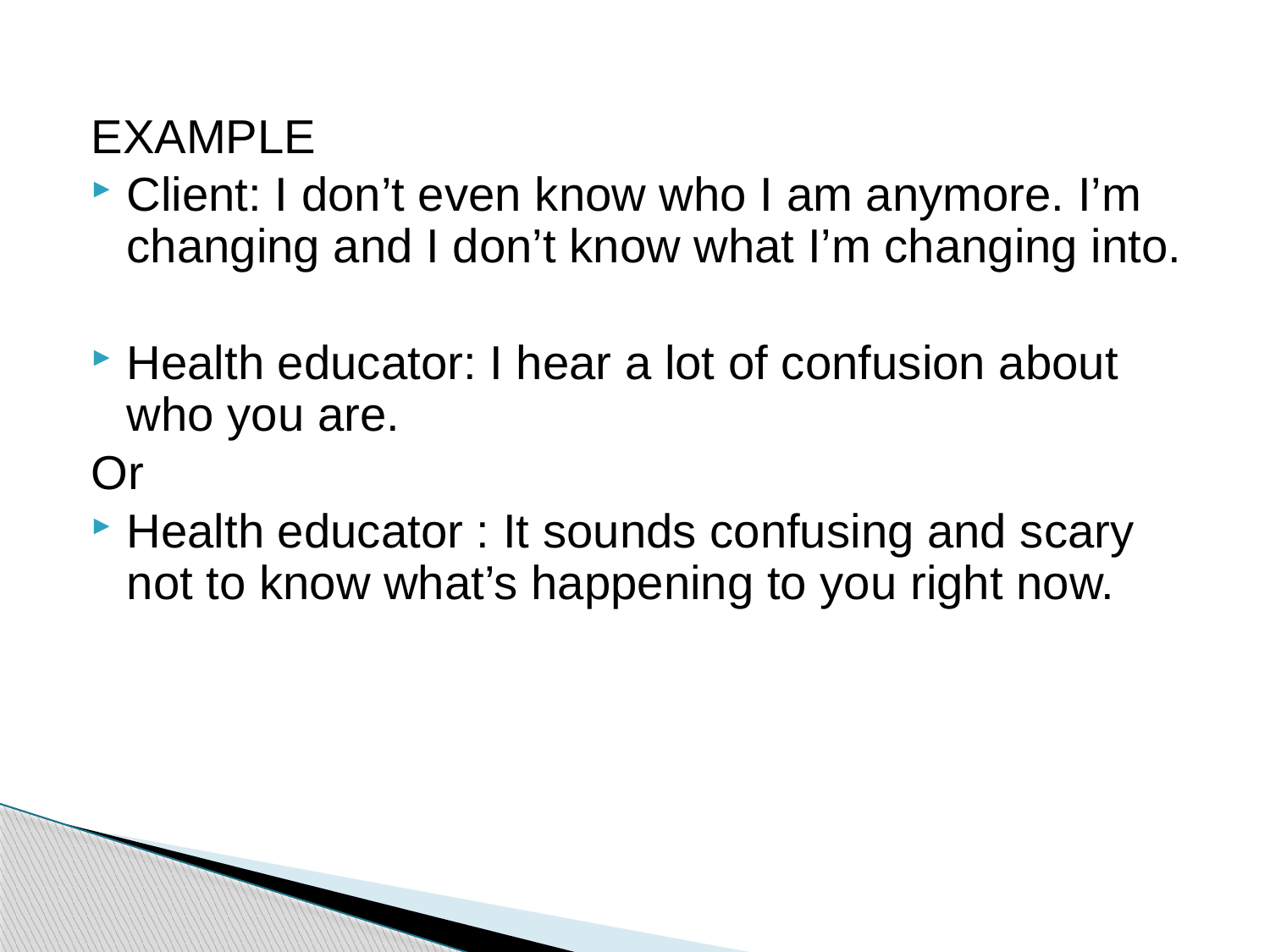

EXAMPLE
Client: I don’t even know who I am anymore. I’m changing and I don’t know what I’m changing into.

Health educator: I hear a lot of confusion about who you are.
Or
Health educator : It sounds confusing and scary not to know what’s happening to you right now.